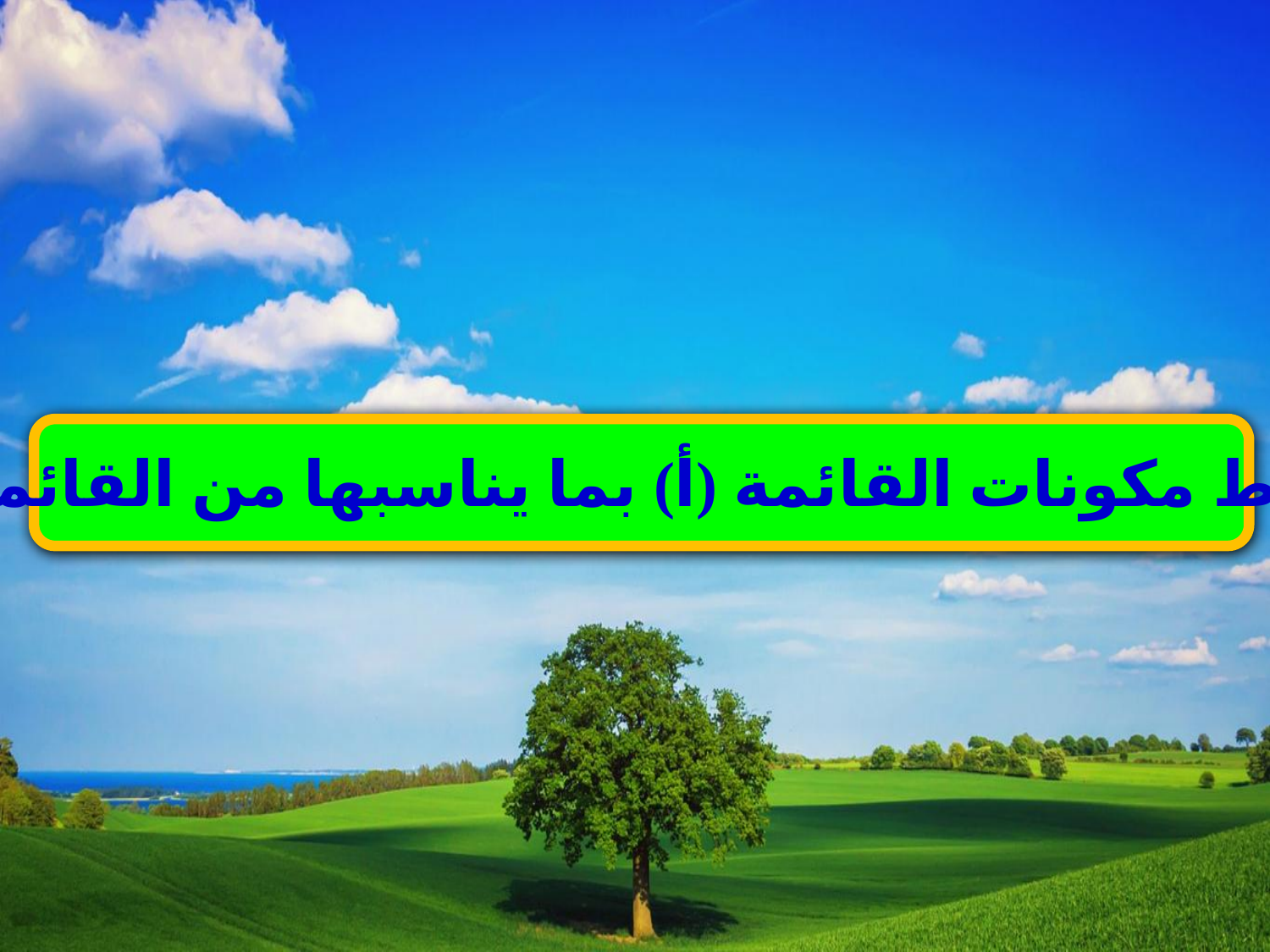

1- اربط مكونات القائمة (أ) بما يناسبها من القائمة (ب)